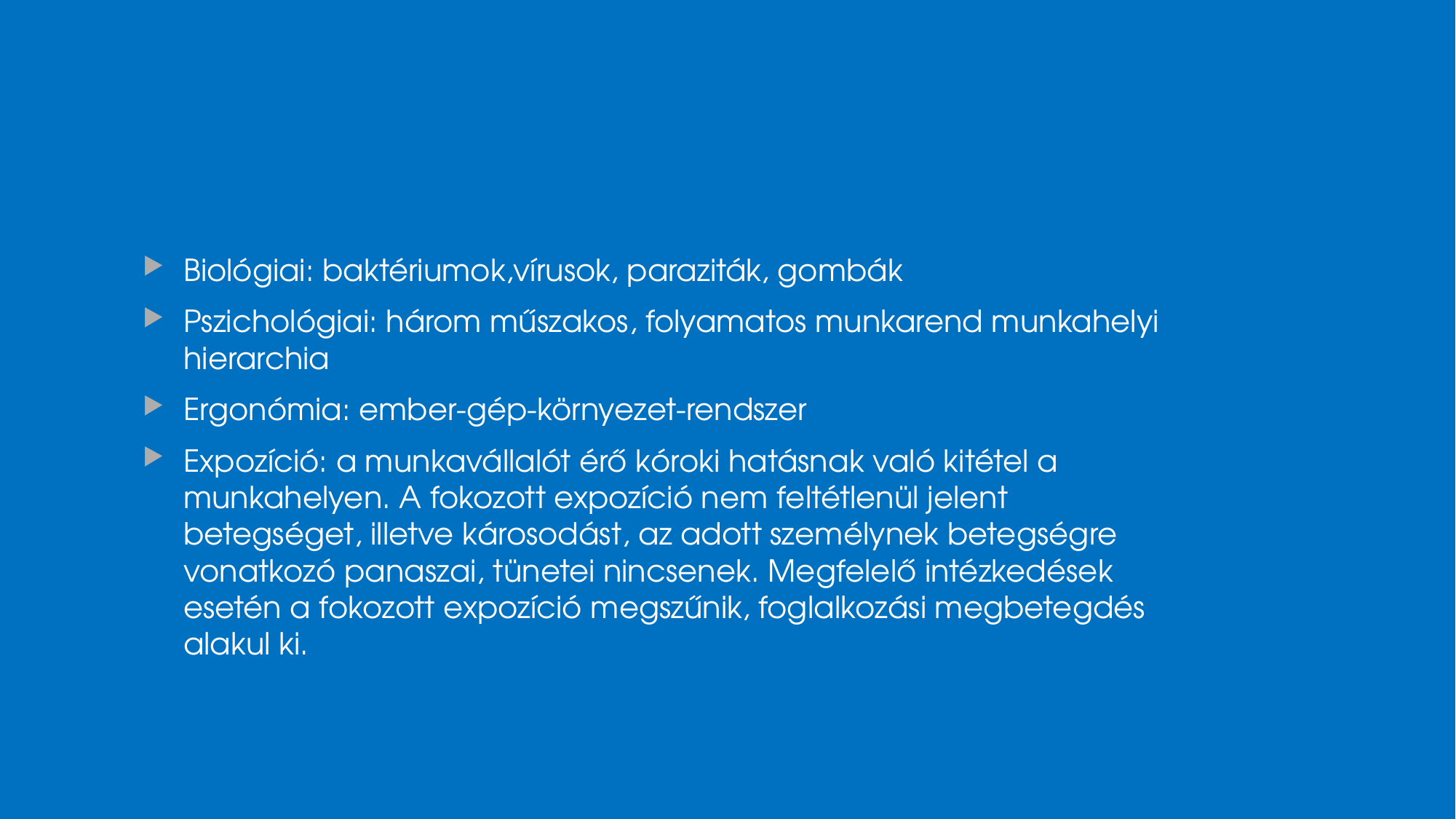

Biológiai: baktériumok,vírusok, paraziták, gombák
Pszichológiai: három műszakos, folyamatos munkarend munkahelyi hierarchia
Ergonómia: ember-gép-környezet-rendszer
Expozíció: a munkavállalót érő kóroki hatásnak való kitétel a munkahelyen. A fokozott expozíció nem feltétlenül jelent betegséget, illetve károsodást, az adott személynek betegségre vonatkozó panaszai, tünetei nincsenek. Megfelelő intézkedések esetén a fokozott expozíció megszűnik, foglalkozási megbetegdés alakul ki.